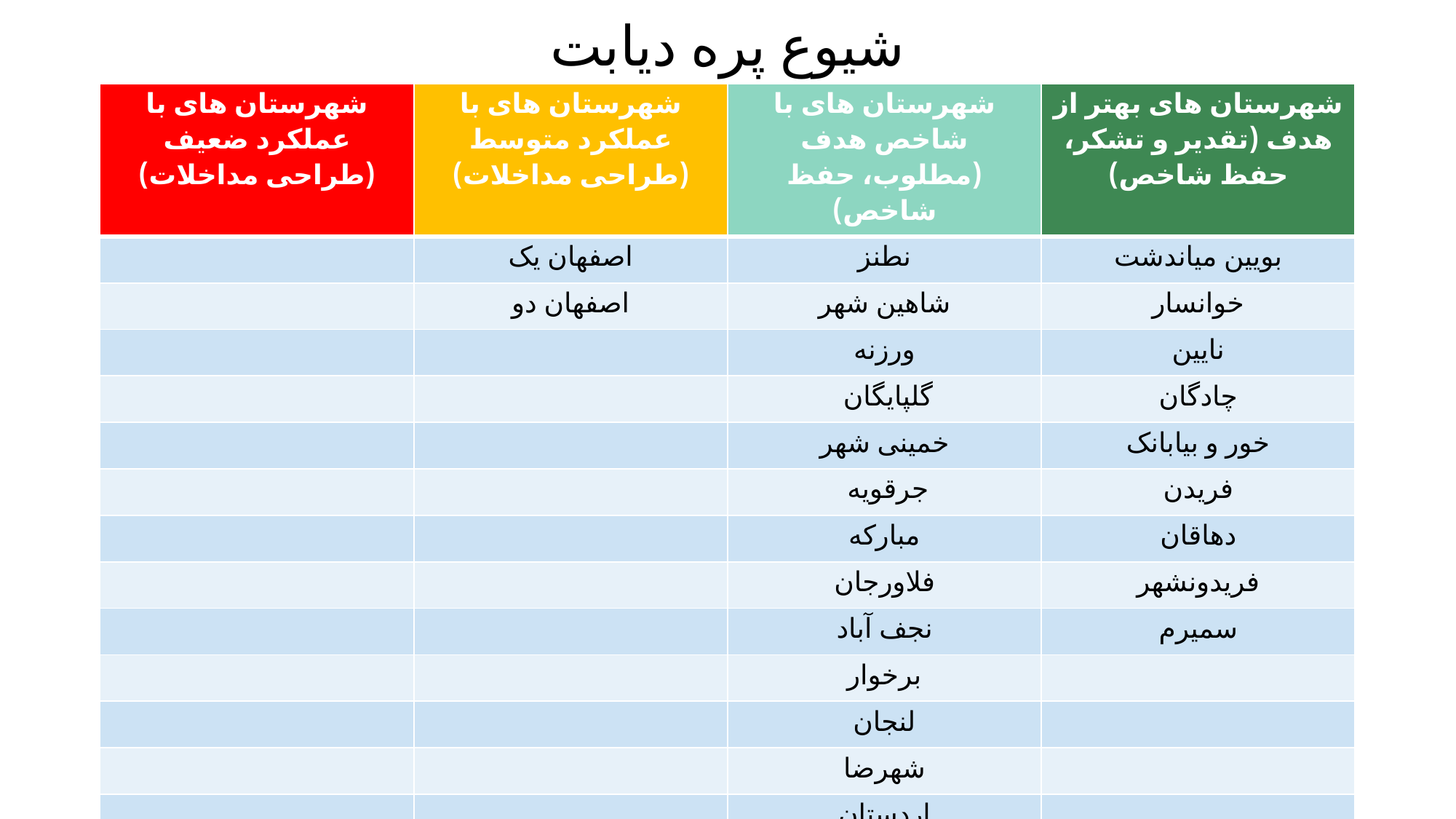

# شیوع پره دیابت
| شهرستان های با عملکرد ضعیف (طراحی مداخلات) | شهرستان های با عملکرد متوسط (طراحی مداخلات) | شهرستان های با شاخص هدف (مطلوب، حفظ شاخص) | شهرستان های بهتر از هدف (تقدیر و تشکر، حفظ شاخص) |
| --- | --- | --- | --- |
|  | اصفهان یک | نطنز | بویین میاندشت |
|  | اصفهان دو | شاهین شهر | خوانسار |
|  |  | ورزنه | نایین |
|  |  | گلپایگان | چادگان |
|  |  | خمینی شهر | خور و بیابانک |
|  |  | جرقویه | فریدن |
|  |  | مبارکه | دهاقان |
|  |  | فلاورجان | فریدونشهر |
|  |  | نجف آباد | سمیرم |
|  |  | برخوار |  |
|  |  | لنجان |  |
|  |  | شهرضا |  |
|  |  | اردستان |  |
|  |  | کوهپایه |  |
|  |  | هرند |  |
|  |  | تیران و کرون |  |